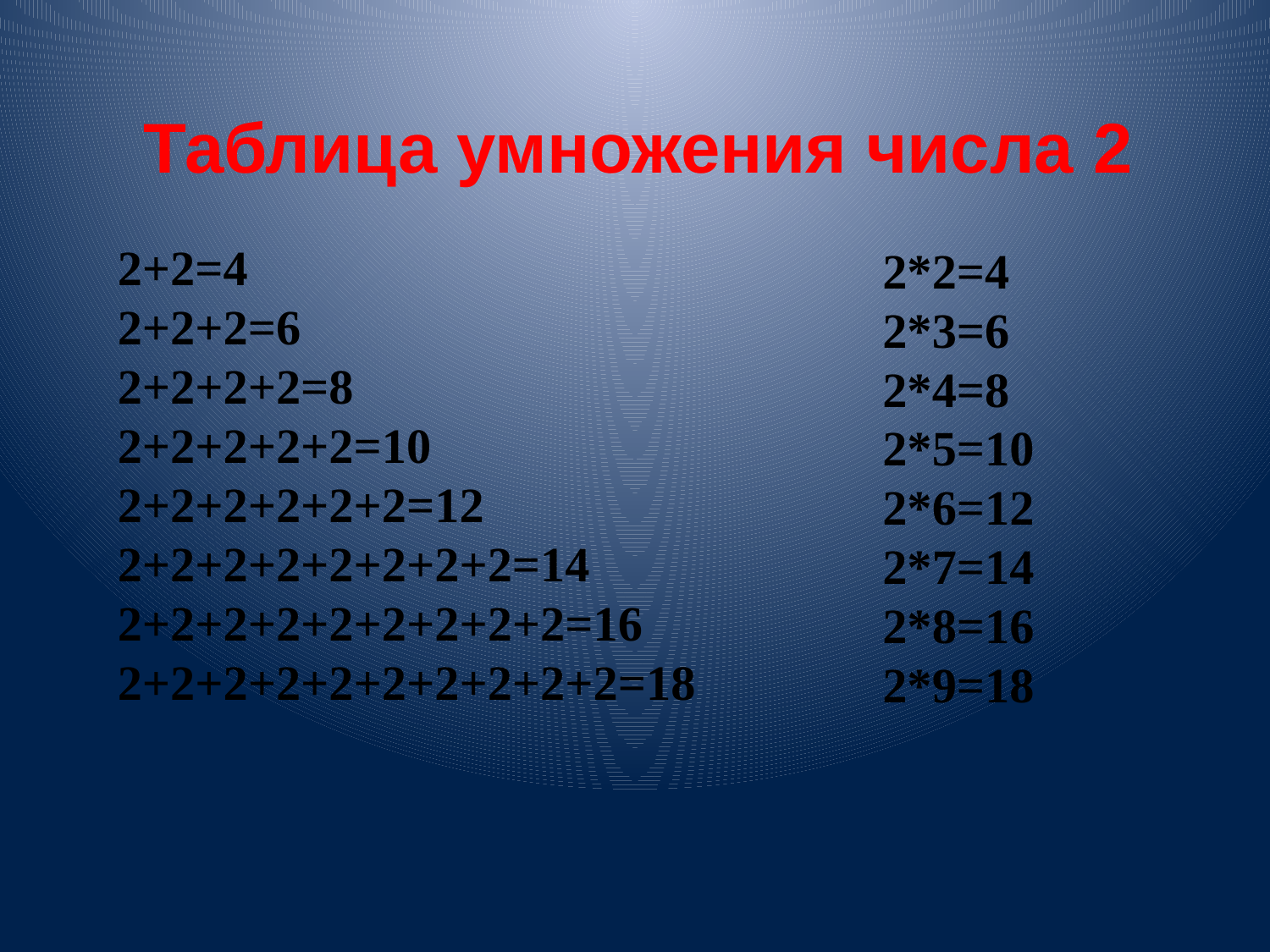

Таблица умножения числа 2
2+2=4
2+2+2=6
2+2+2+2=8
2+2+2+2+2=10
2+2+2+2+2+2=12
2+2+2+2+2+2+2+2=14
2+2+2+2+2+2+2+2+2=16
2+2+2+2+2+2+2+2+2+2=18
2*2=4
2*3=6
2*4=8
2*5=10
2*6=12
2*7=14
2*8=16
2*9=18